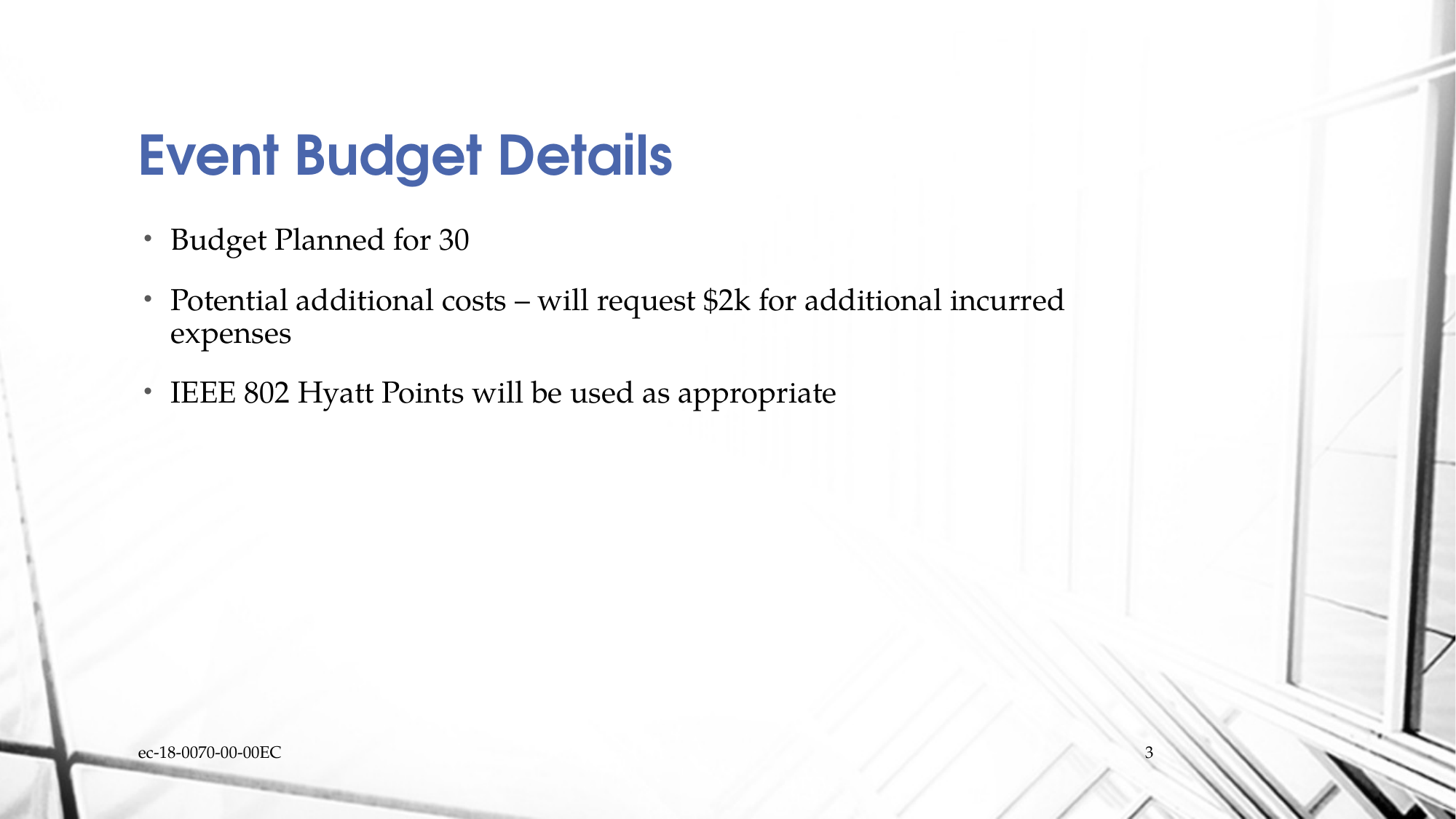

# Event Budget Details
Budget Planned for 30
Potential additional costs – will request $2k for additional incurred expenses
IEEE 802 Hyatt Points will be used as appropriate

ec-18-0070-00-00EC
3